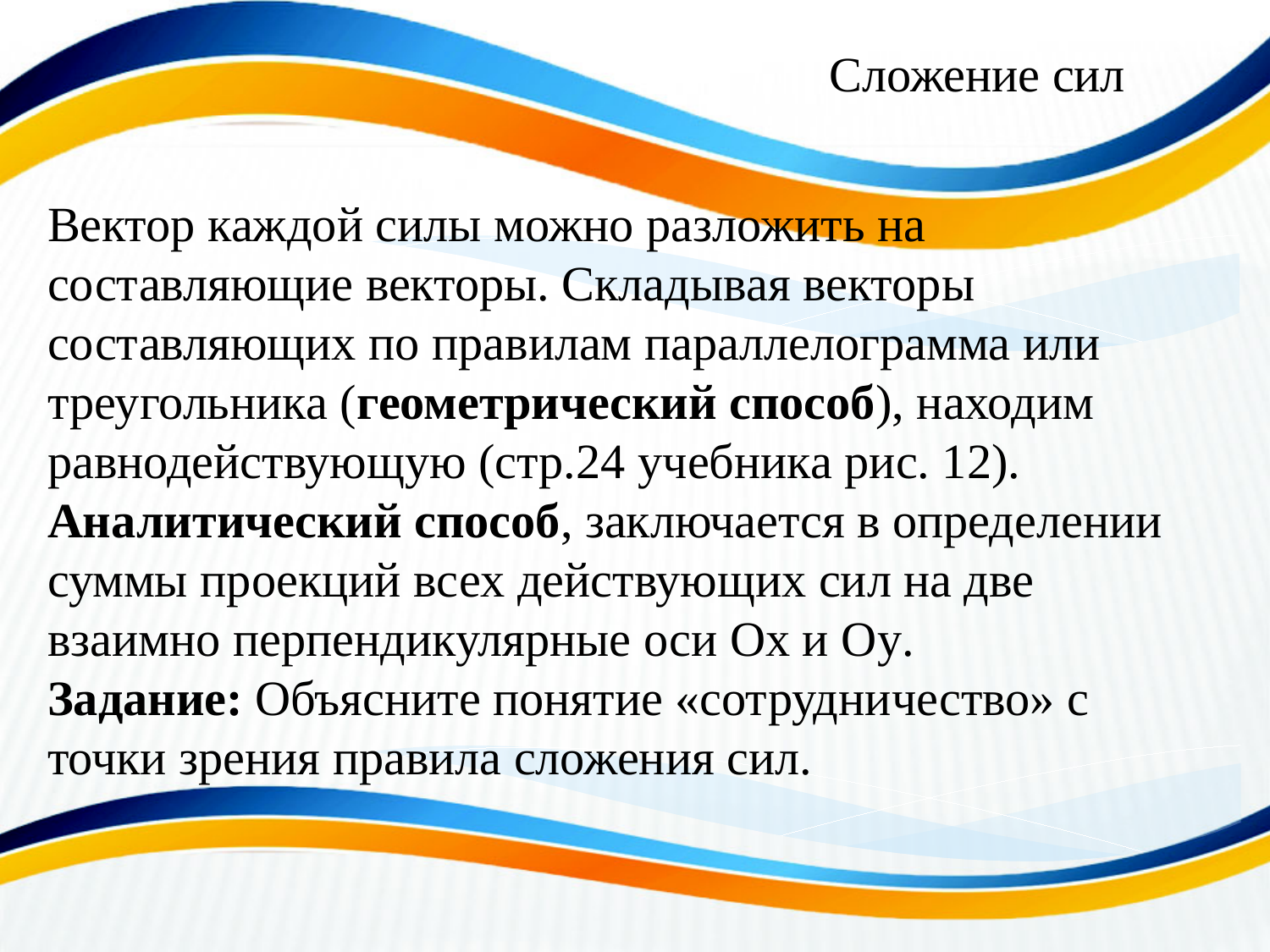

Сложение сил
Вектор каждой силы можно разложить на составляющие векторы. Складывая векторы составляющих по правилам параллелограмма или треугольника (геометрический способ), находим равнодействующую (стр.24 учебника рис. 12).
Аналитический способ, заключается в определении суммы проекций всех действующих сил на две взаимно перпендикулярные оси Ох и Оy.
Задание: Объясните понятие «сотрудничество» с точки зрения правила сложения сил.